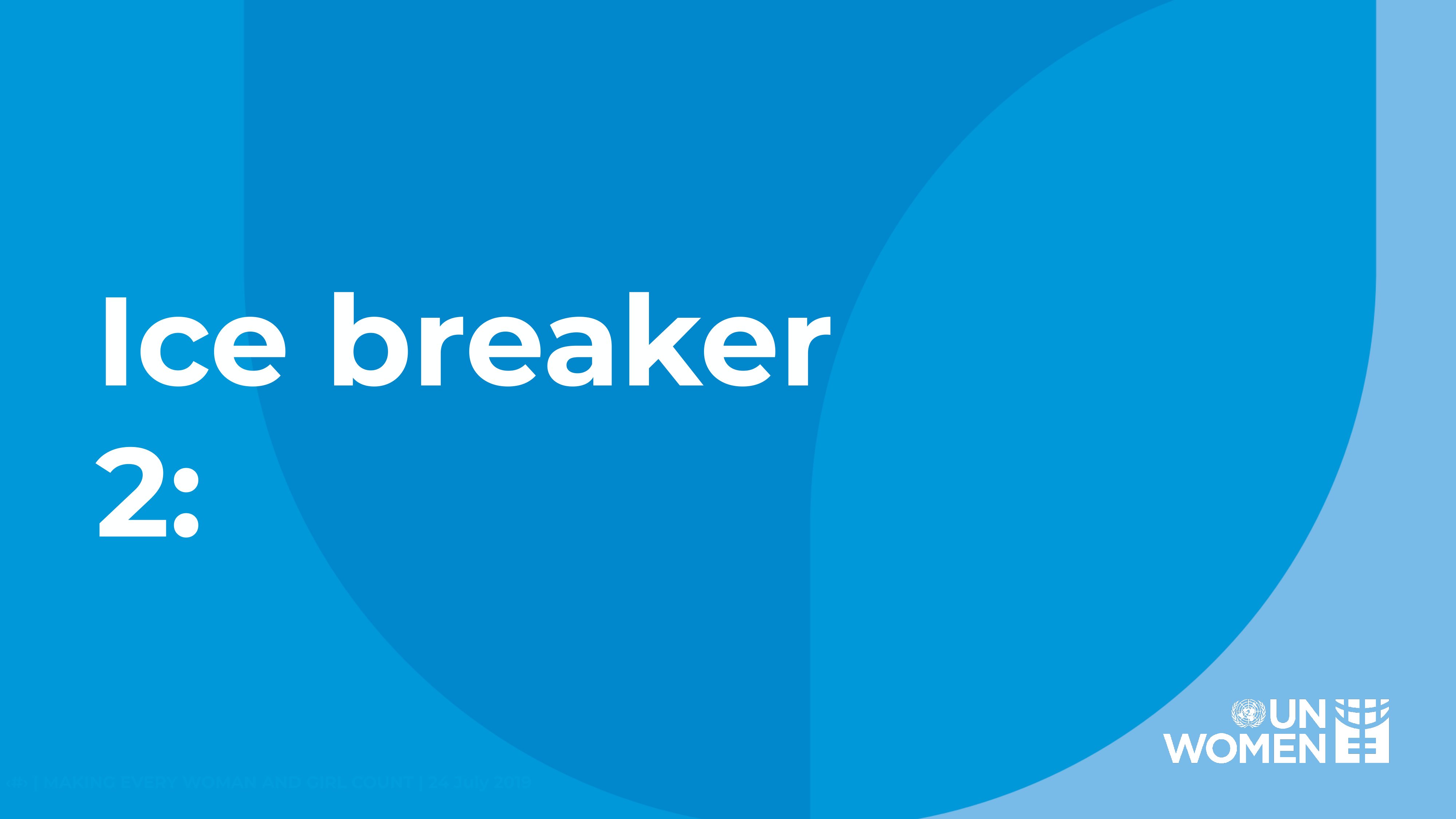

Ice breaker 2:
‹#› | MAKING EVERY WOMAN AND GIRL COUNT | 24 July 2019